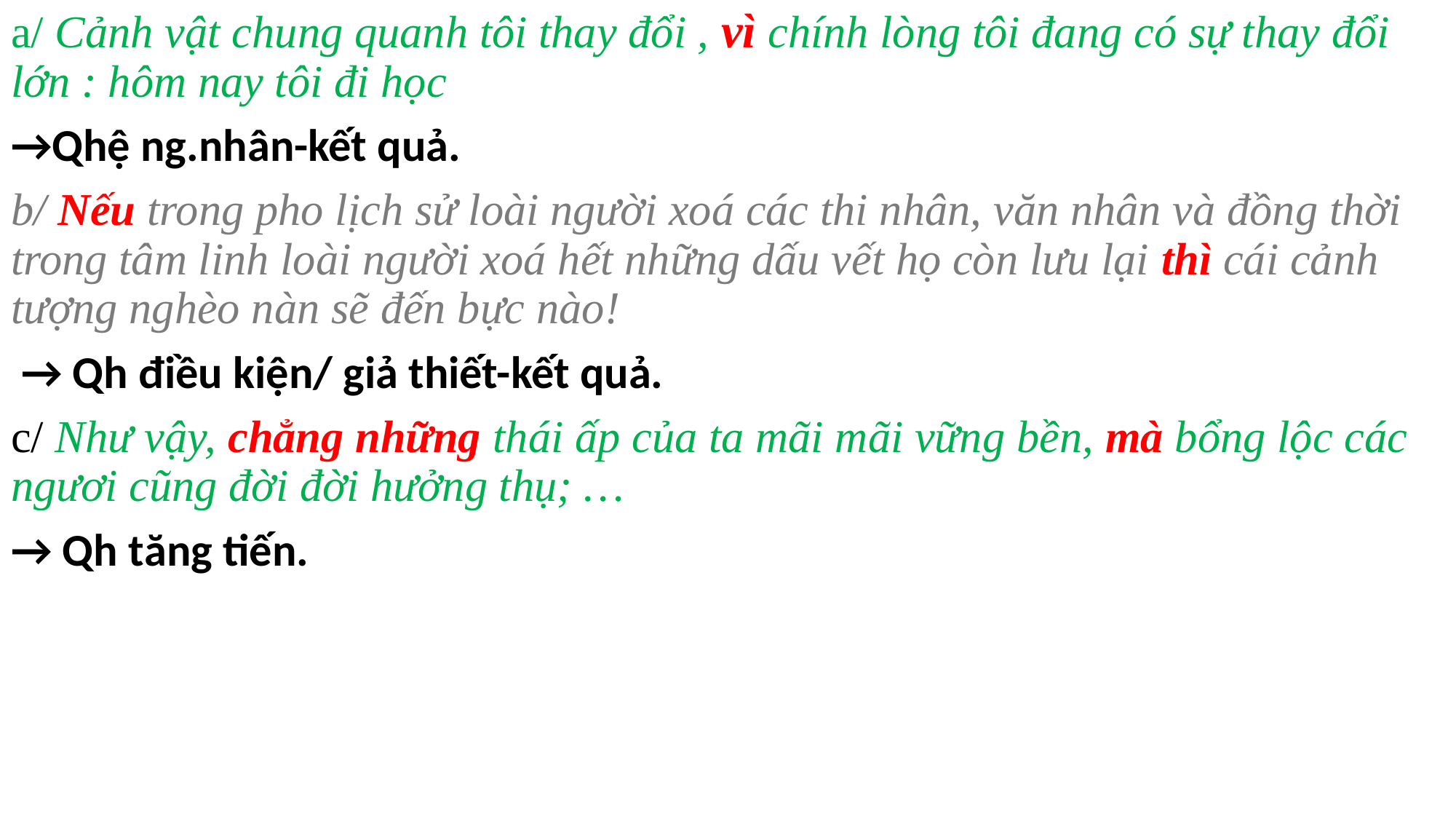

a/ Cảnh vật chung quanh tôi thay đổi , vì chính lòng tôi đang có sự thay đổi lớn : hôm nay tôi đi học
→Qhệ ng.nhân-kết quả.
b/ Nếu trong pho lịch sử loài người xoá các thi nhân, văn nhân và đồng thời  trong tâm linh loài người xoá hết những dấu vết họ còn lưu lại thì cái cảnh tượng nghèo nàn sẽ đến bực nào!
 → Qh điều kiện/ giả thiết-kết quả.
c/ Như vậy, chẳng những thái ấp của ta mãi mãi vững bền, mà bổng lộc các ngươi cũng đời đời hưởng thụ; …
→ Qh tăng tiến.